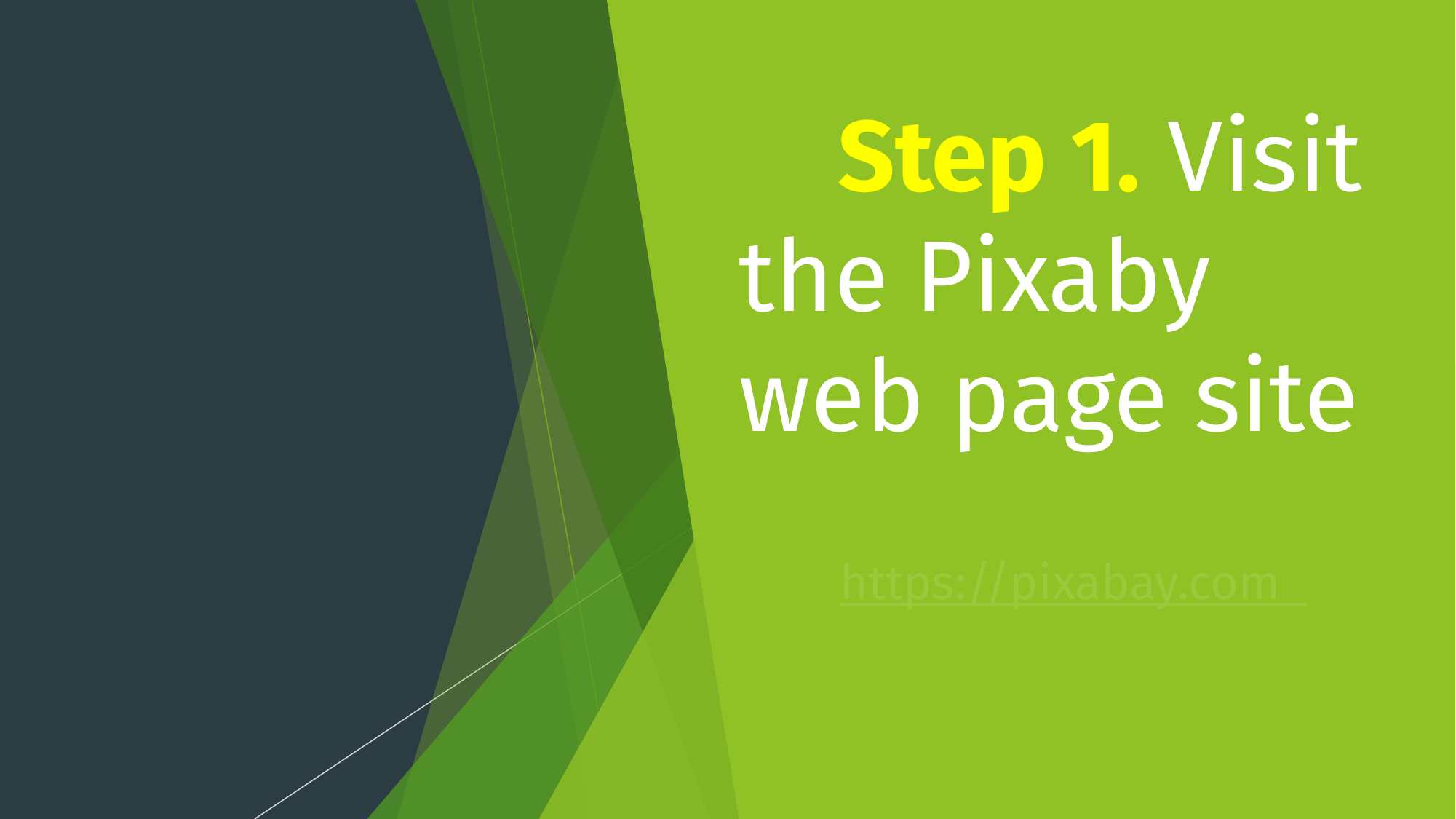

Step 1. Visit the Pixaby web page site

 https://pixabay.com